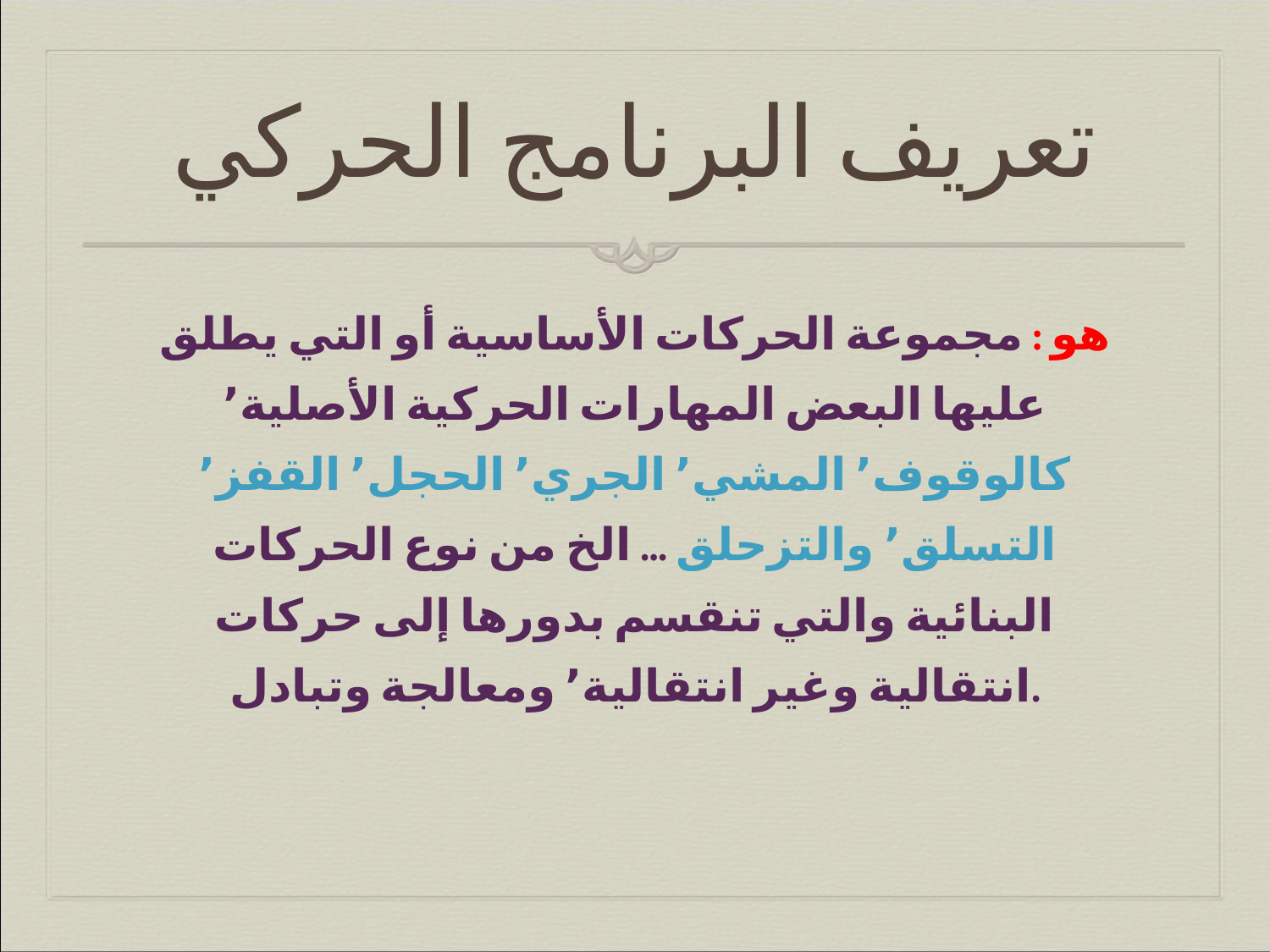

تعريف البرنامج الحركي
هو : مجموعة الحركات الأساسية أو التي يطلق عليها البعض المهارات الحركية الأصلية٬ كالوقوف٬ المشي٬ الجري٬ الحجل٬ القفز٬ التسلق٬ والتزحلق ... الخ من نوع الحركات البنائية والتي تنقسم بدورها إلى حركات انتقالية وغير انتقالية٬ ومعالجة وتبادل.